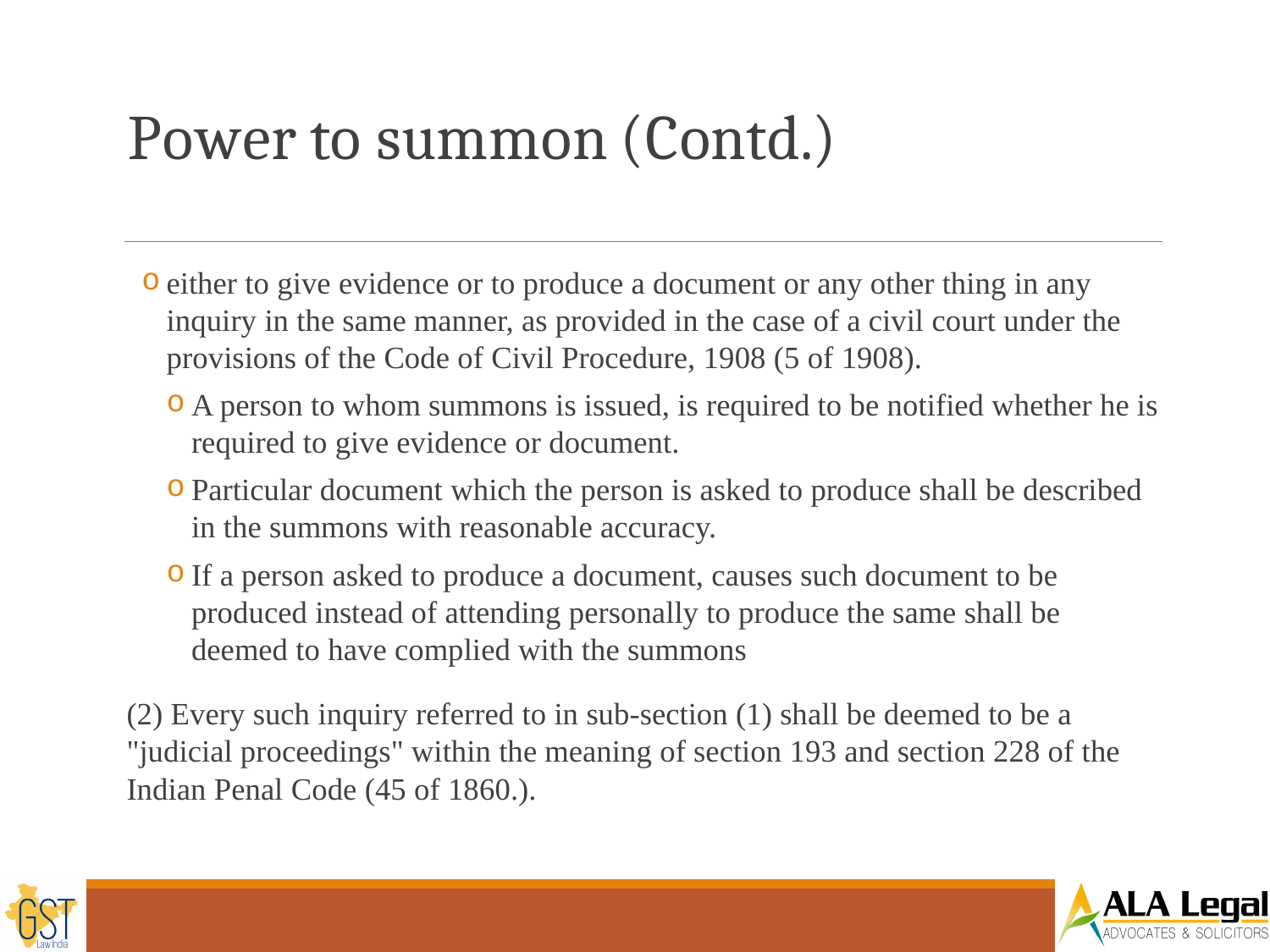

# Power to summon (Contd.)
either to give evidence or to produce a document or any other thing in any inquiry in the same manner, as provided in the case of a civil court under the provisions of the Code of Civil Procedure, 1908 (5 of 1908).
A person to whom summons is issued, is required to be notified whether he is required to give evidence or document.
Particular document which the person is asked to produce shall be described in the summons with reasonable accuracy.
If a person asked to produce a document, causes such document to be produced instead of attending personally to produce the same shall be deemed to have complied with the summons
(2) Every such inquiry referred to in sub-section (1) shall be deemed to be a "judicial proceedings" within the meaning of section 193 and section 228 of the Indian Penal Code (45 of 1860.).